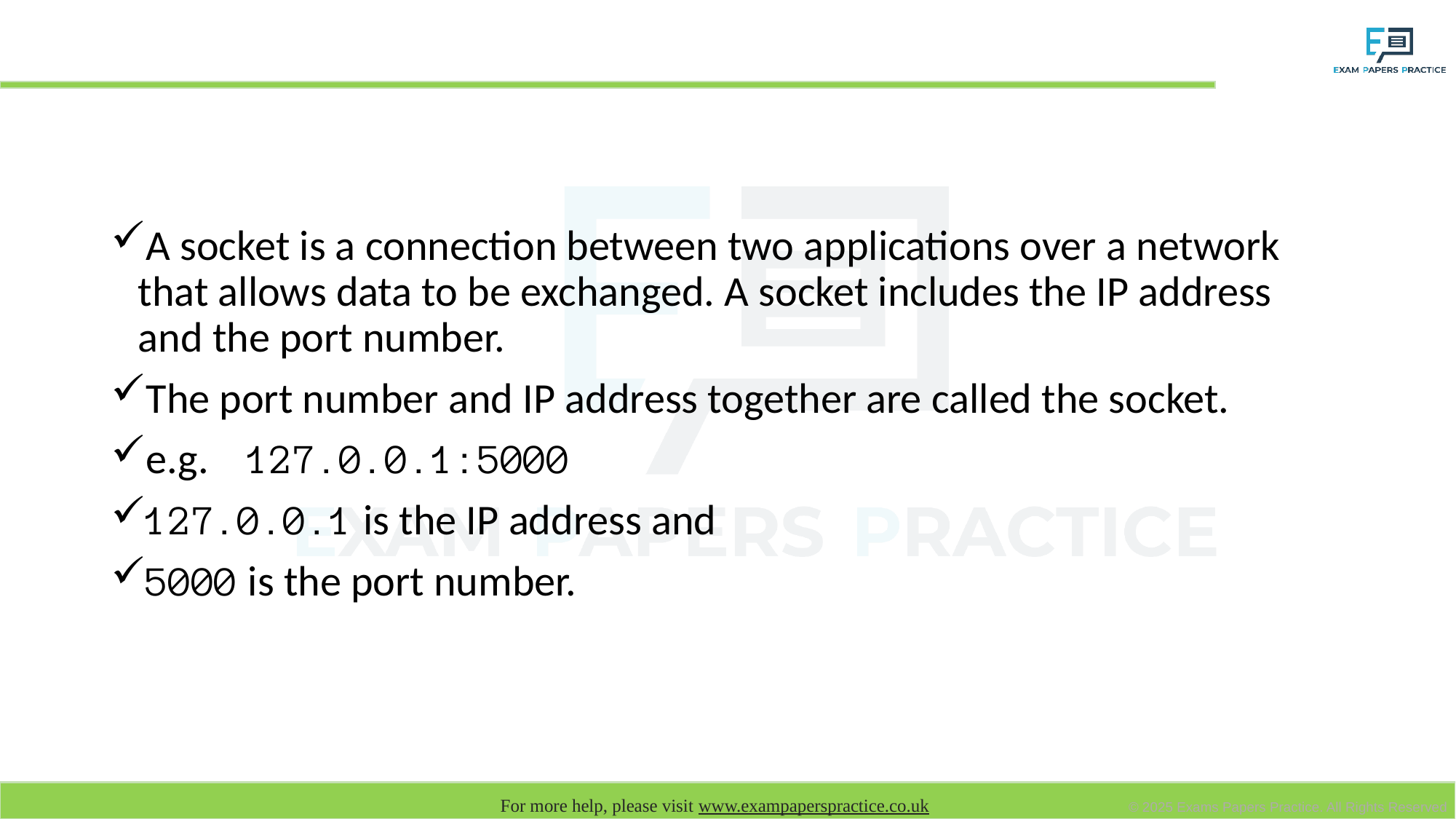

# Sockets
A socket is a connection between two applications over a network that allows data to be exchanged. A socket includes the IP address and the port number.
The port number and IP address together are called the socket.
e.g.    127.0.0.1:5000
127.0.0.1 is the IP address and
5000 is the port number.